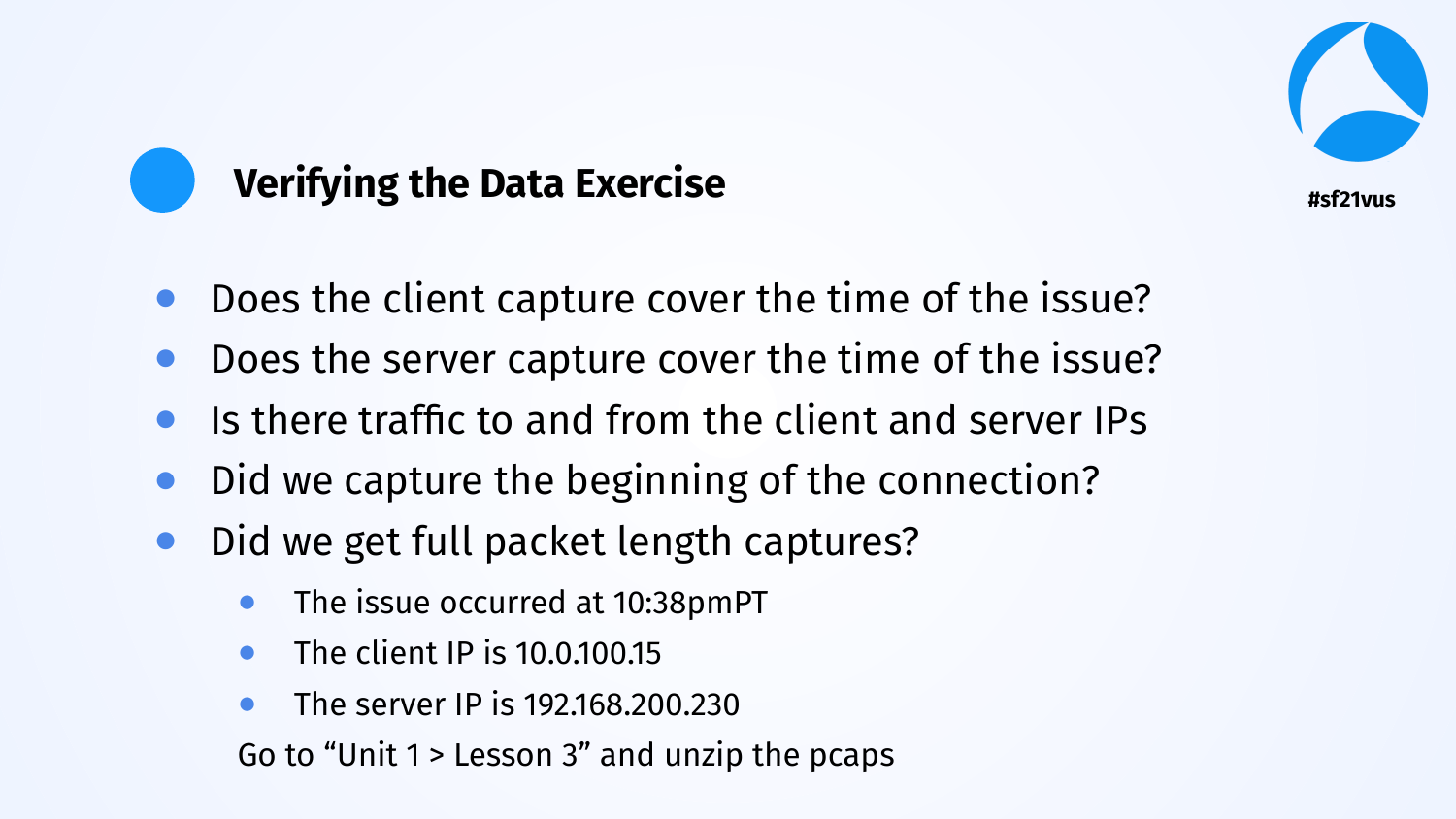

# Verifying the Data Exercise
Does the client capture cover the time of the issue?
Does the server capture cover the time of the issue?
Is there traffic to and from the client and server IPs
Did we capture the beginning of the connection?
Did we get full packet length captures?
The issue occurred at 10:38pmPT
The client IP is 10.0.100.15
The server IP is 192.168.200.230
Go to “Unit 1 > Lesson 3” and unzip the pcaps